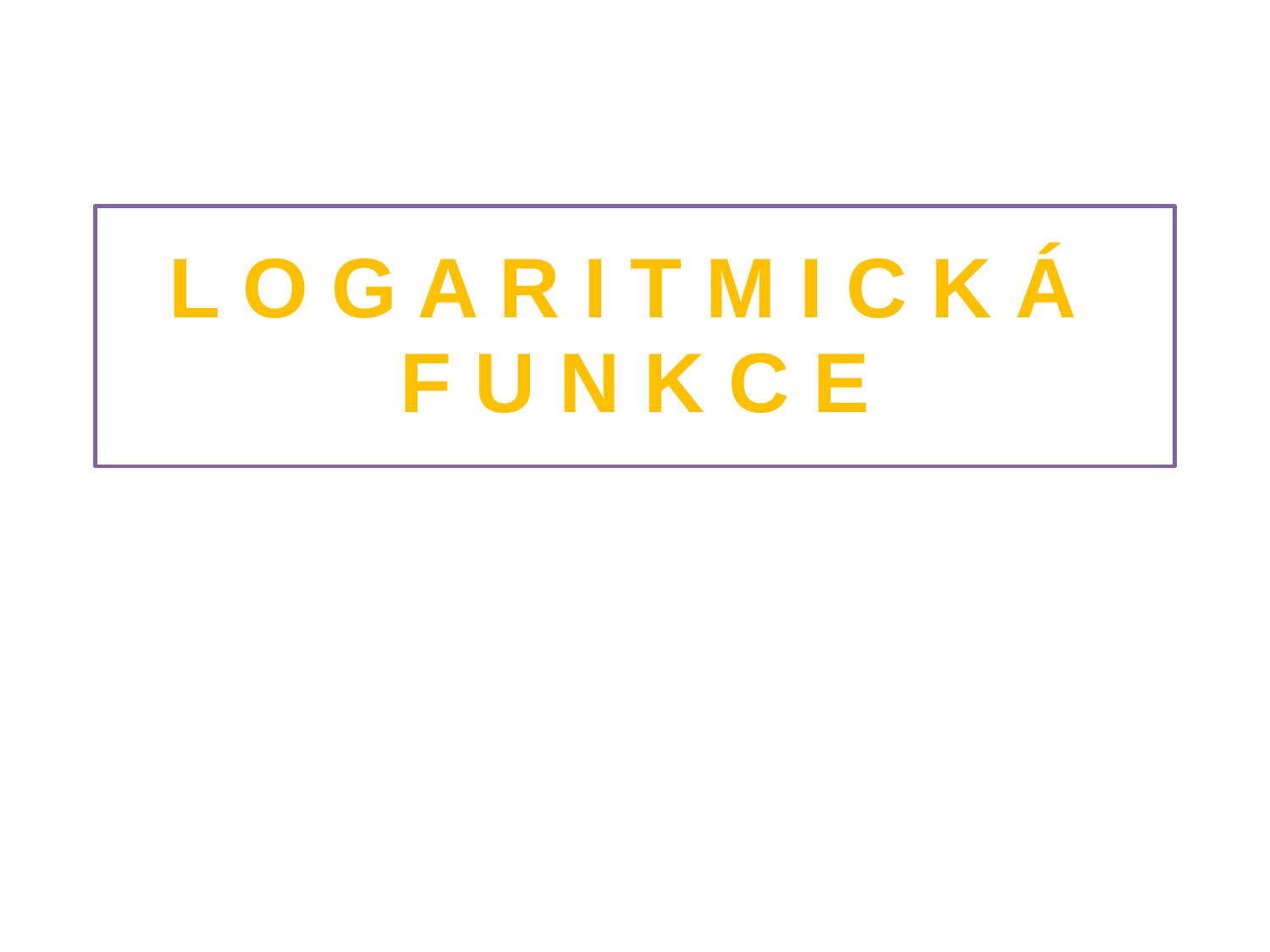

# L O G A R I T M I C K Á F U N K C E